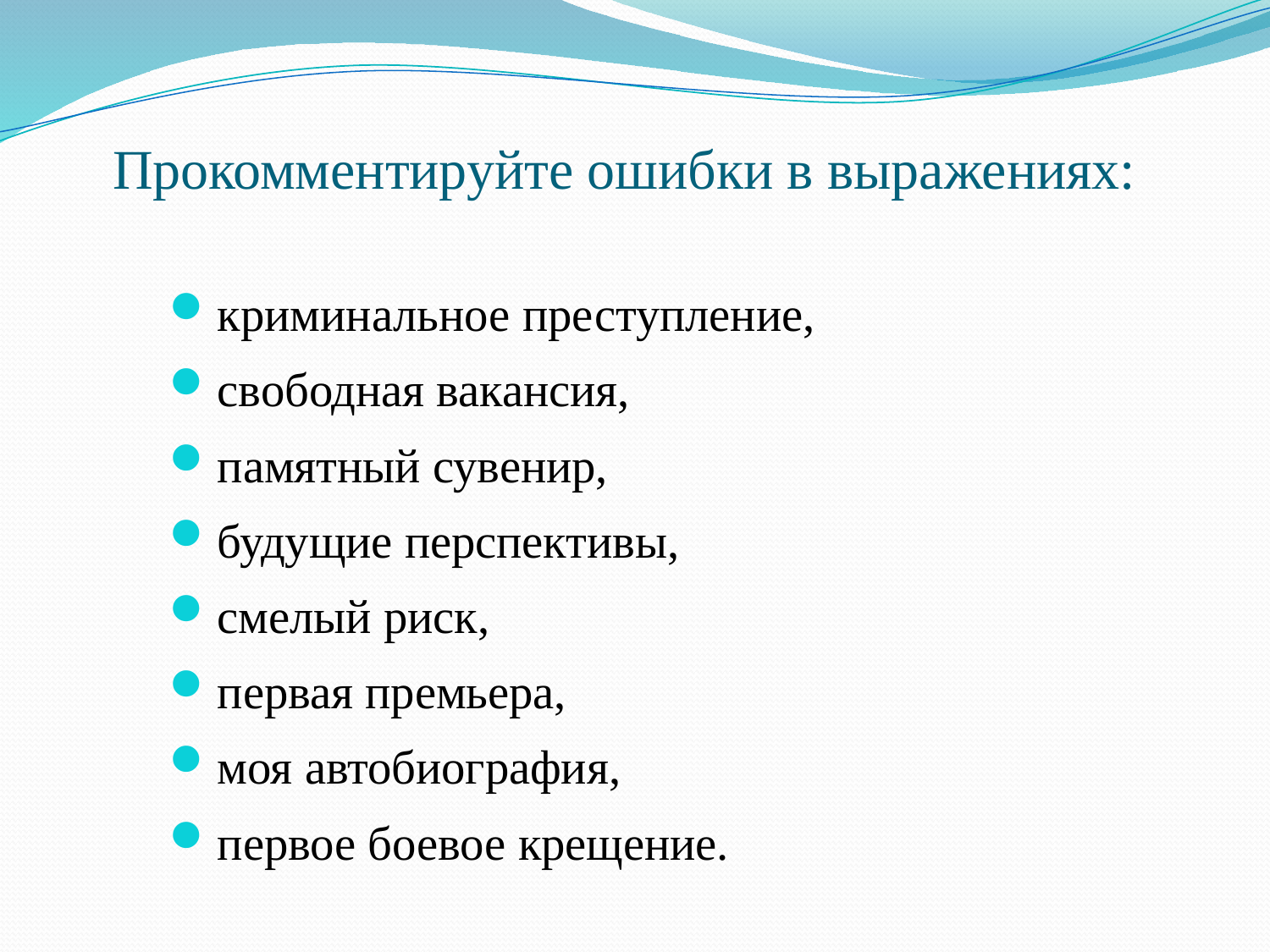

# Прокомментируйте ошибки в выражениях:
криминальное преступление,
свободная вакансия,
памятный сувенир,
будущие перспективы,
смелый риск,
первая премьера,
моя автобиография,
первое боевое крещение.